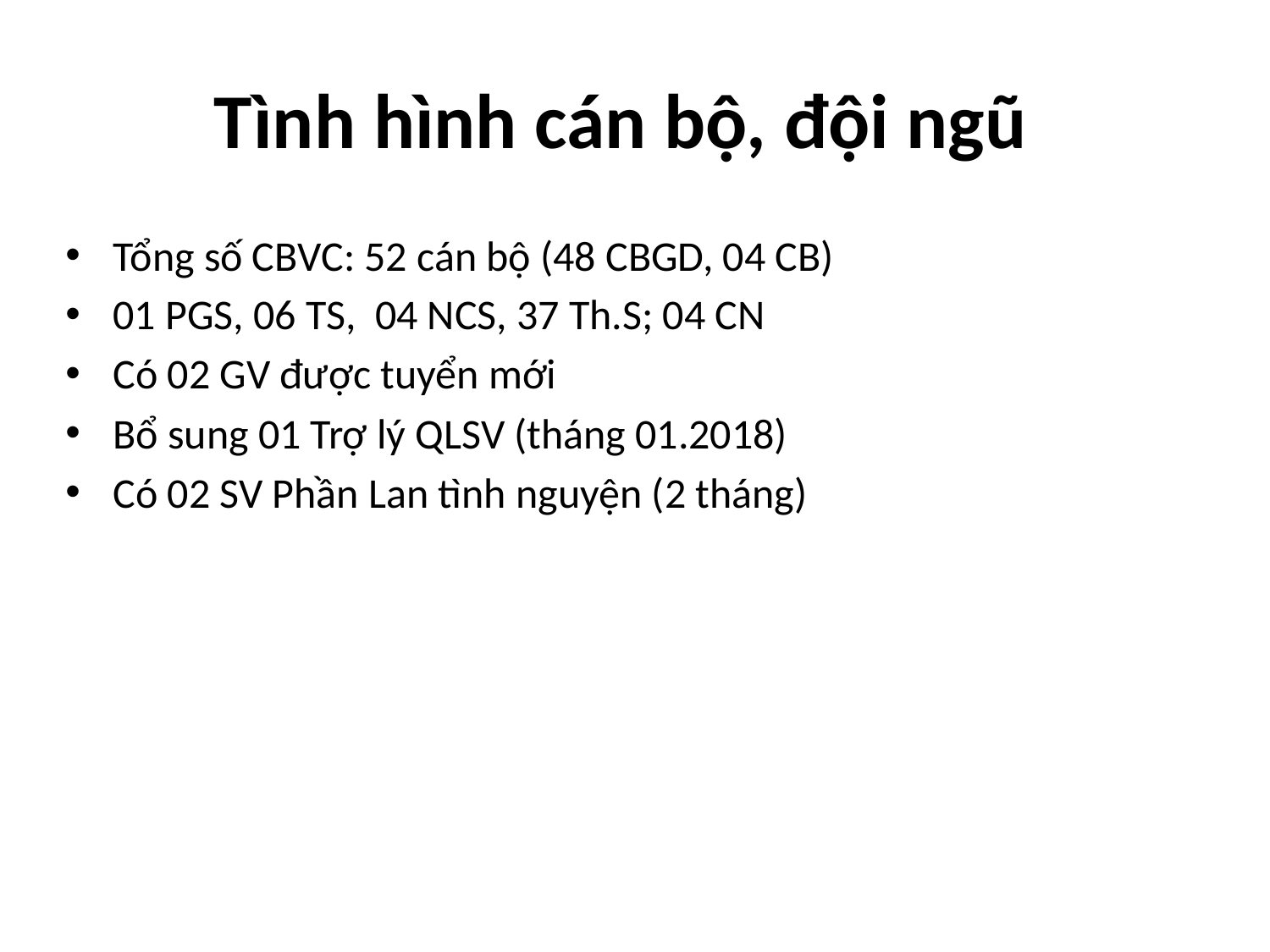

# Tình hình cán bộ, đội ngũ
Tổng số CBVC: 52 cán bộ (48 CBGD, 04 CB)
01 PGS, 06 TS,  04 NCS, 37 Th.S; 04 CN
Có 02 GV được tuyển mới
Bổ sung 01 Trợ lý QLSV (tháng 01.2018)
Có 02 SV Phần Lan tình nguyện (2 tháng)